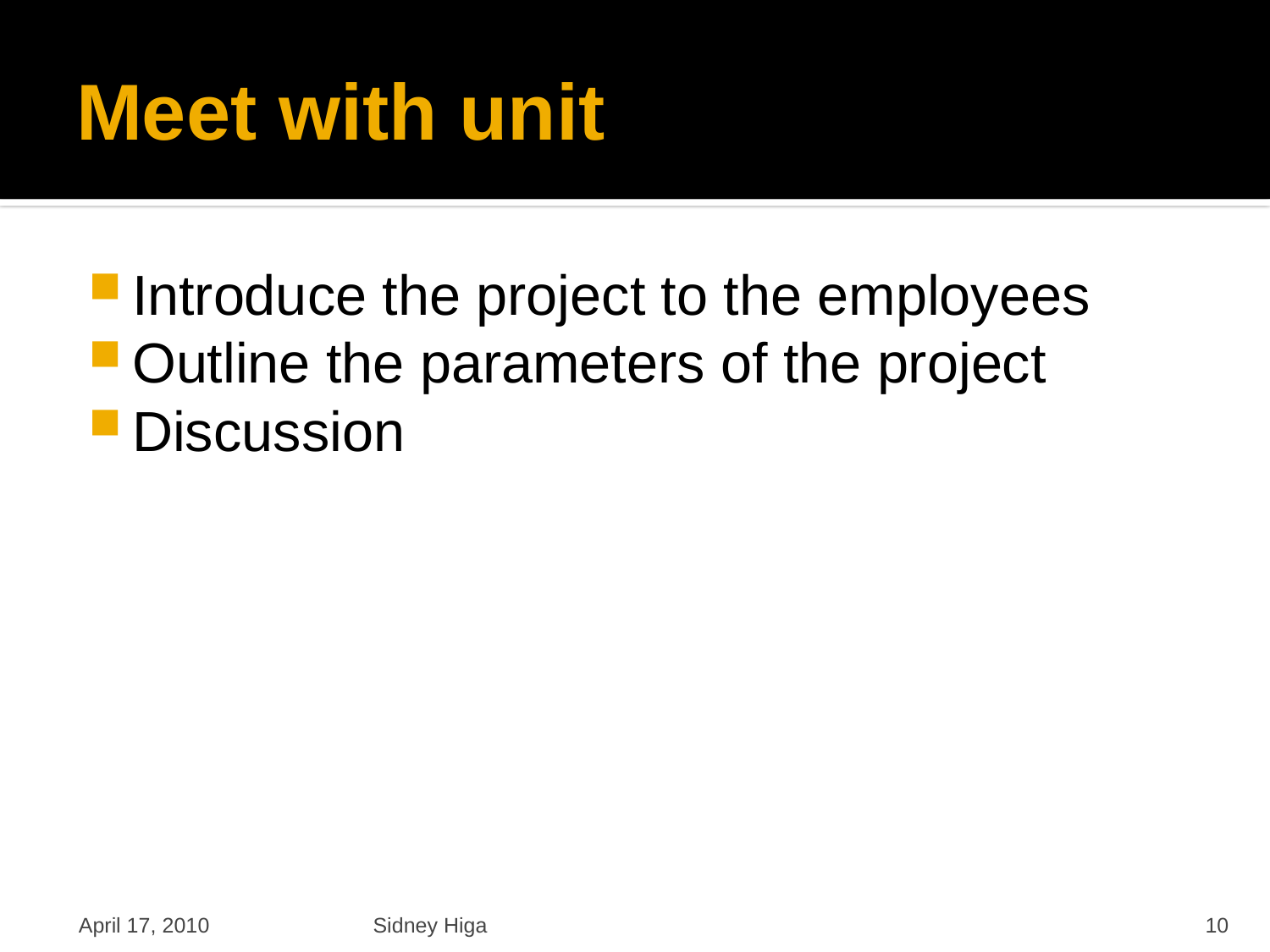

# Meet with unit
Introduce the project to the employees
Outline the parameters of the project
Discussion

April 17, 2010
Sidney Higa
10